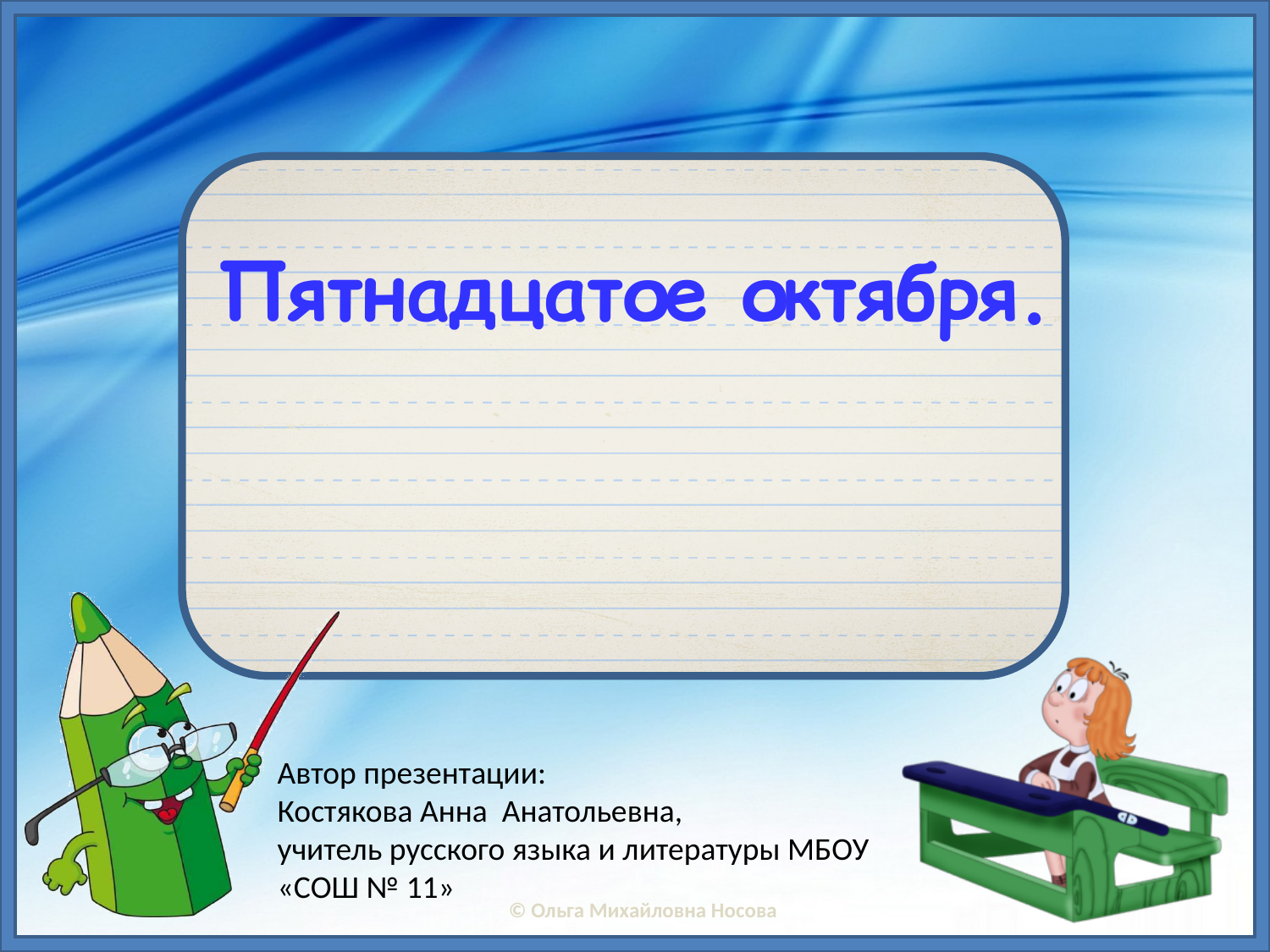

Пятнадцатое октября.
Автор презентации:
Костякова Анна  Анатольевна,
учитель русского языка и литературы МБОУ «СОШ № 11»